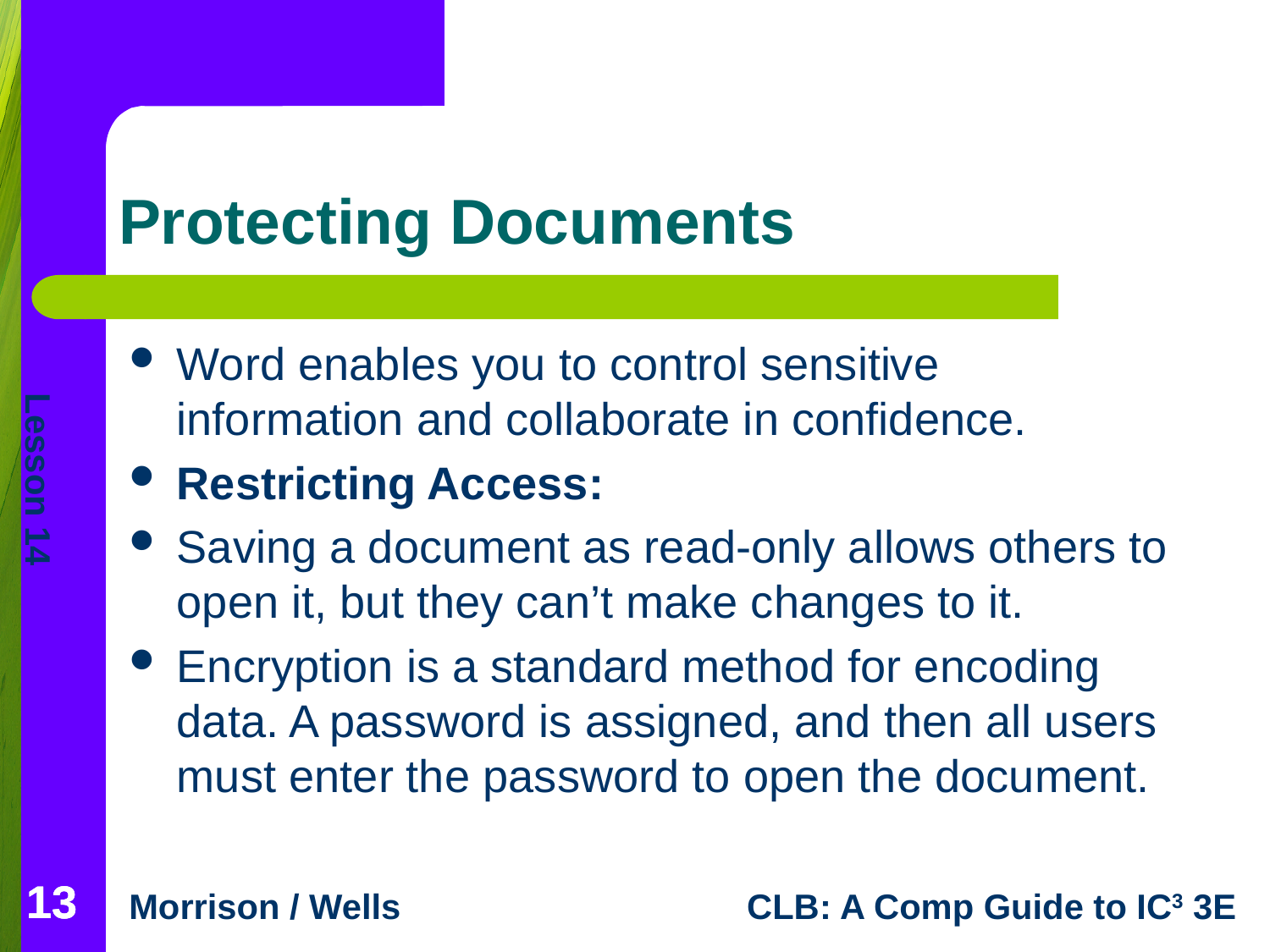

# Protecting Documents
Word enables you to control sensitive information and collaborate in confidence.
Restricting Access:
Saving a document as read-only allows others to open it, but they can’t make changes to it.
Encryption is a standard method for encoding data. A password is assigned, and then all users must enter the password to open the document.
13
13
13